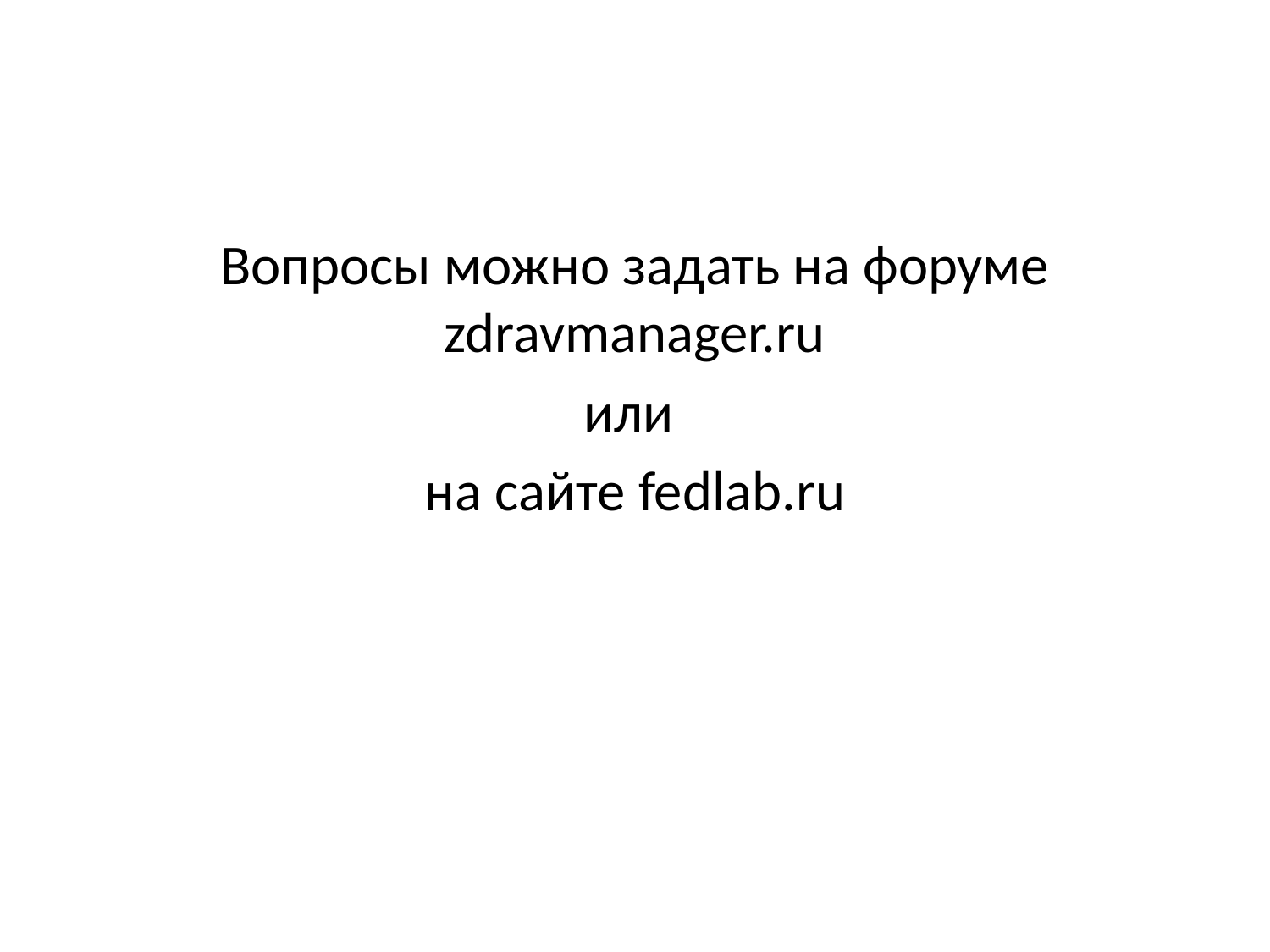

Вопросы можно задать на форуме zdravmanager.ru
или
на сайте fedlab.ru